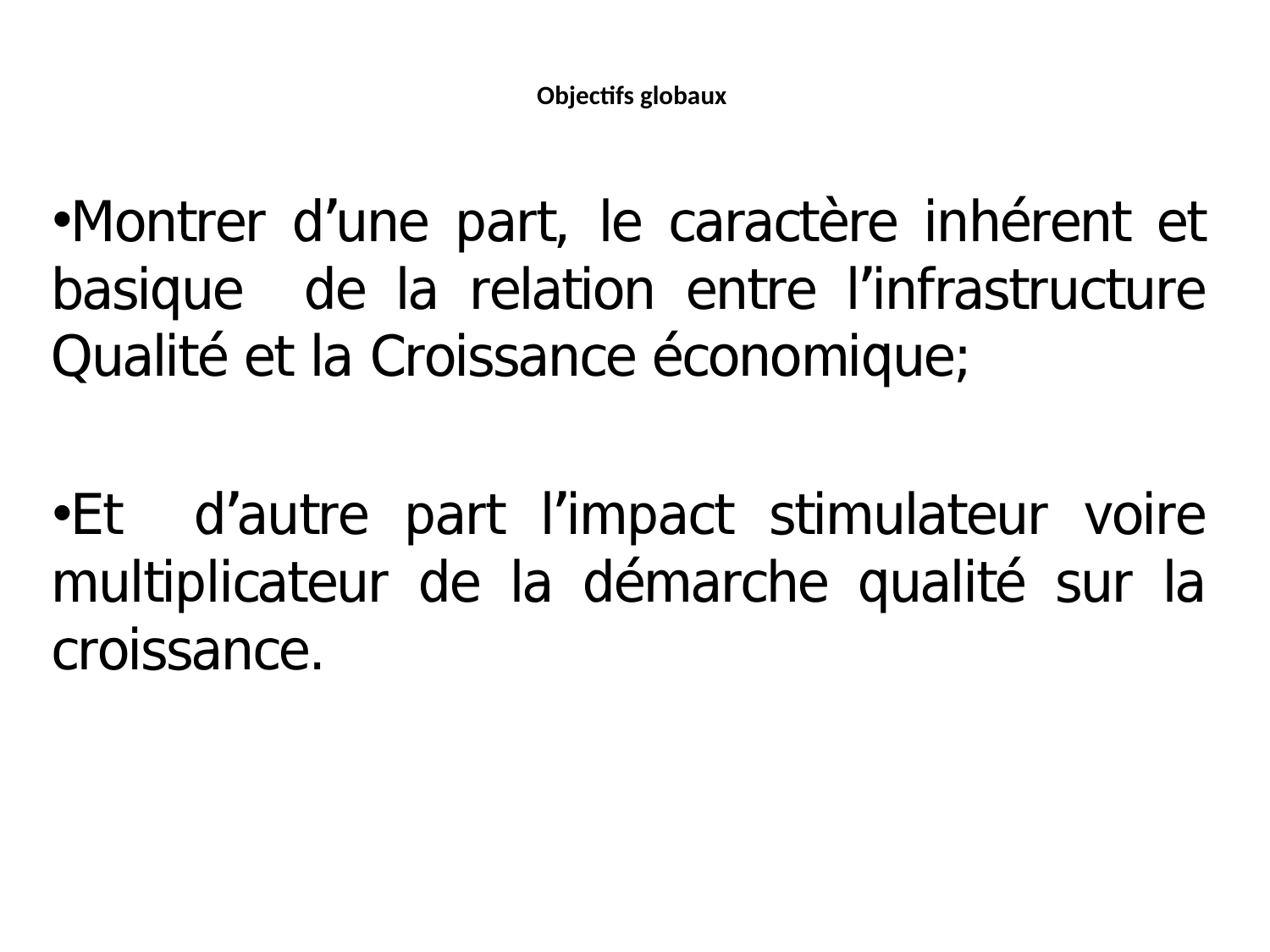

# Objectifs globaux
Montrer d’une part, le caractère inhérent et basique  de la relation entre l’infrastructure Qualité et la Croissance économique;

Et  d’autre part l’impact stimulateur voire multiplicateur de la démarche qualité sur la croissance.